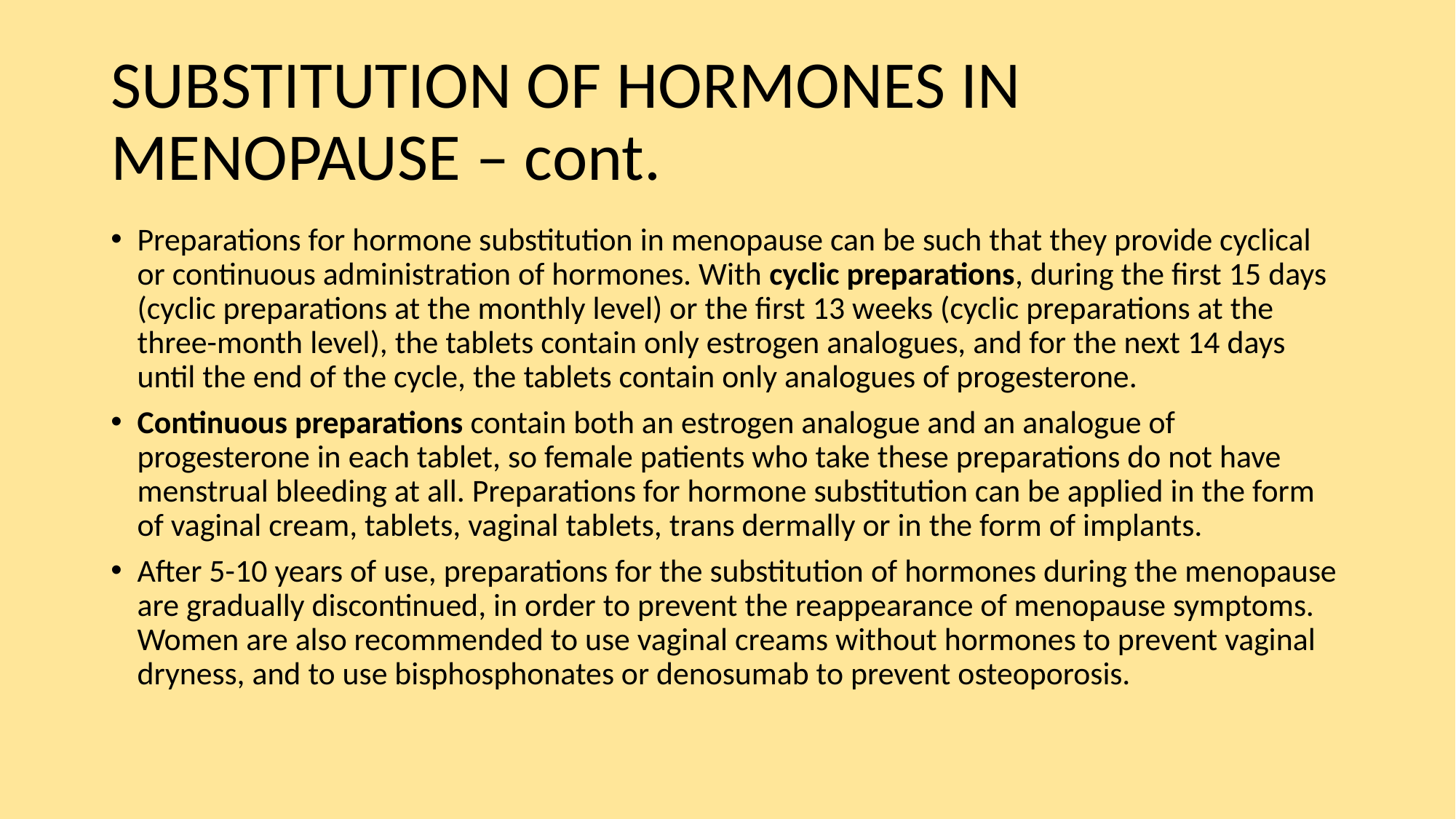

# SUBSTITUTION OF HORMONES IN MENOPAUSE – cont.
Preparations for hormone substitution in menopause can be such that they provide cyclical or continuous administration of hormones. With cyclic preparations, during the first 15 days (cyclic preparations at the monthly level) or the first 13 weeks (cyclic preparations at the three-month level), the tablets contain only estrogen analogues, and for the next 14 days until the end of the cycle, the tablets contain only analogues of progesterone.
Continuous preparations contain both an estrogen analogue and an analogue of progesterone in each tablet, so female patients who take these preparations do not have menstrual bleeding at all. Preparations for hormone substitution can be applied in the form of vaginal cream, tablets, vaginal tablets, trans dermally or in the form of implants.
After 5-10 years of use, preparations for the substitution of hormones during the menopause are gradually discontinued, in order to prevent the reappearance of menopause symptoms. Women are also recommended to use vaginal creams without hormones to prevent vaginal dryness, and to use bisphosphonates or denosumab to prevent osteoporosis.